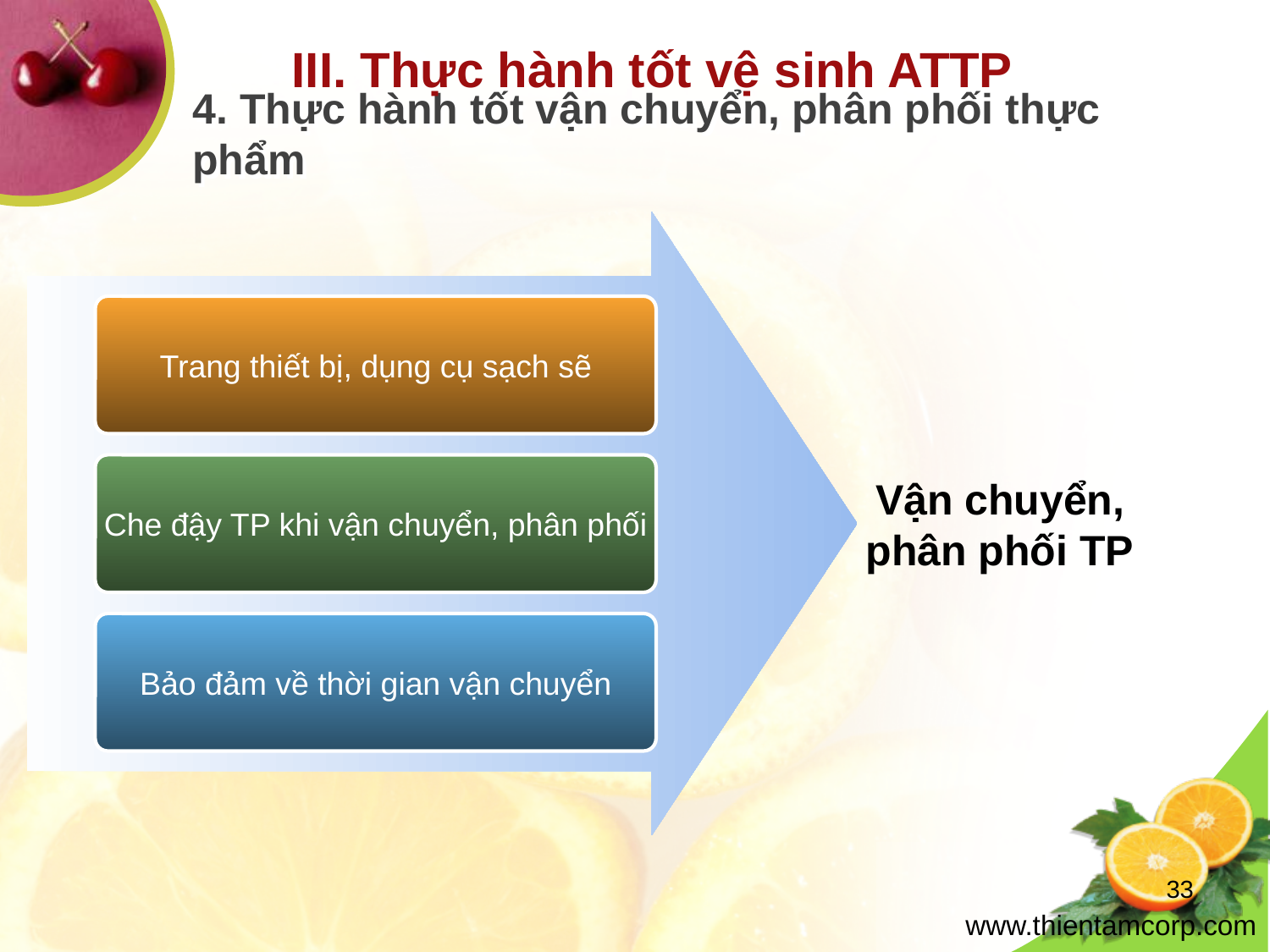

III. Thực hành tốt vệ sinh ATTP
# 4. Thực hành tốt vận chuyển, phân phối thực phẩm

Trang thiết bị, dụng cụ sạch sẽ
Vận chuyển, phân phối TP
Che đậy TP khi vận chuyển, phân phối
Bảo đảm về thời gian vận chuyển
33